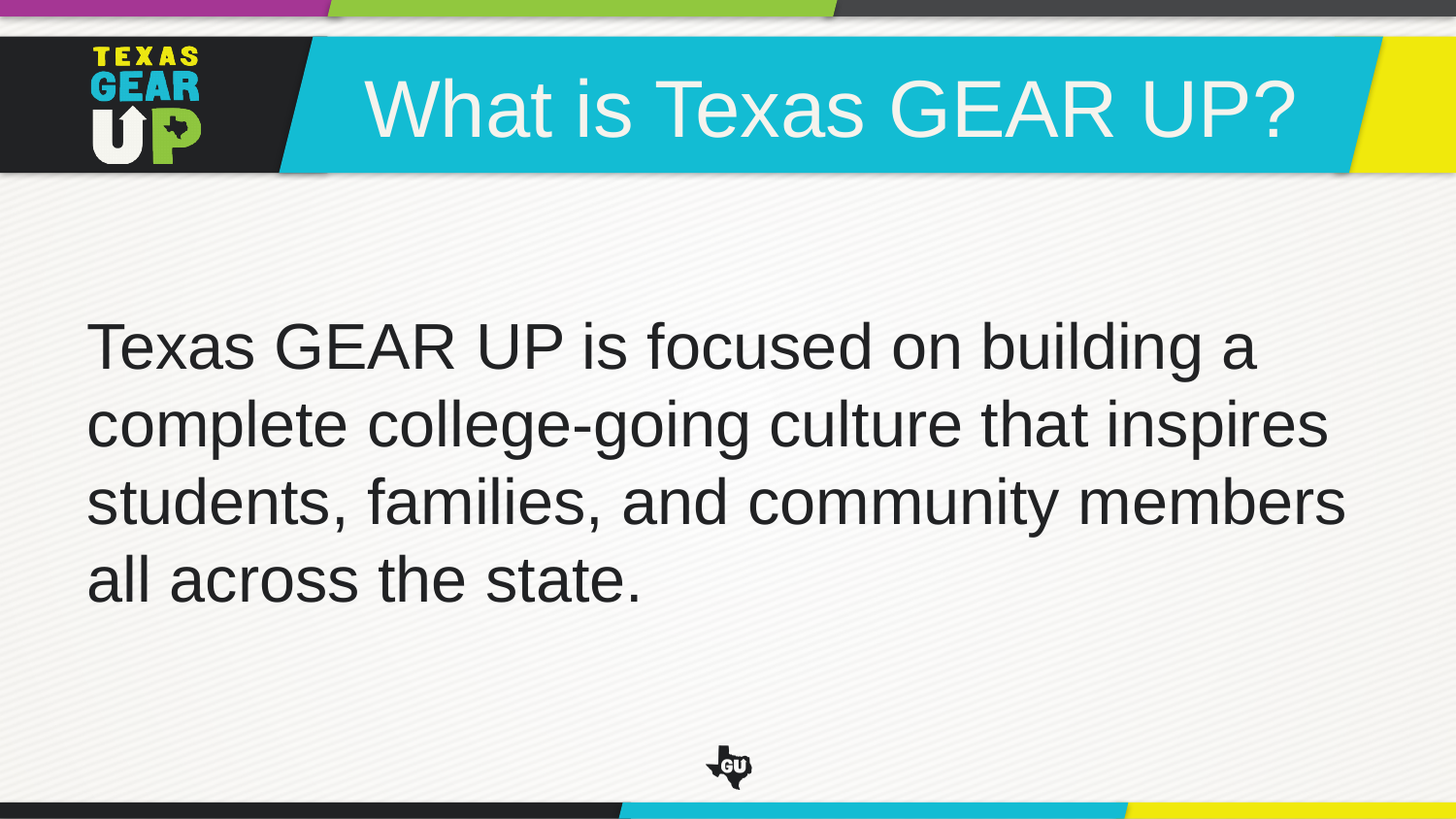

What is Texas GEAR UP?
Texas GEAR UP is focused on building a complete college-going culture that inspires students, families, and community members all across the state.